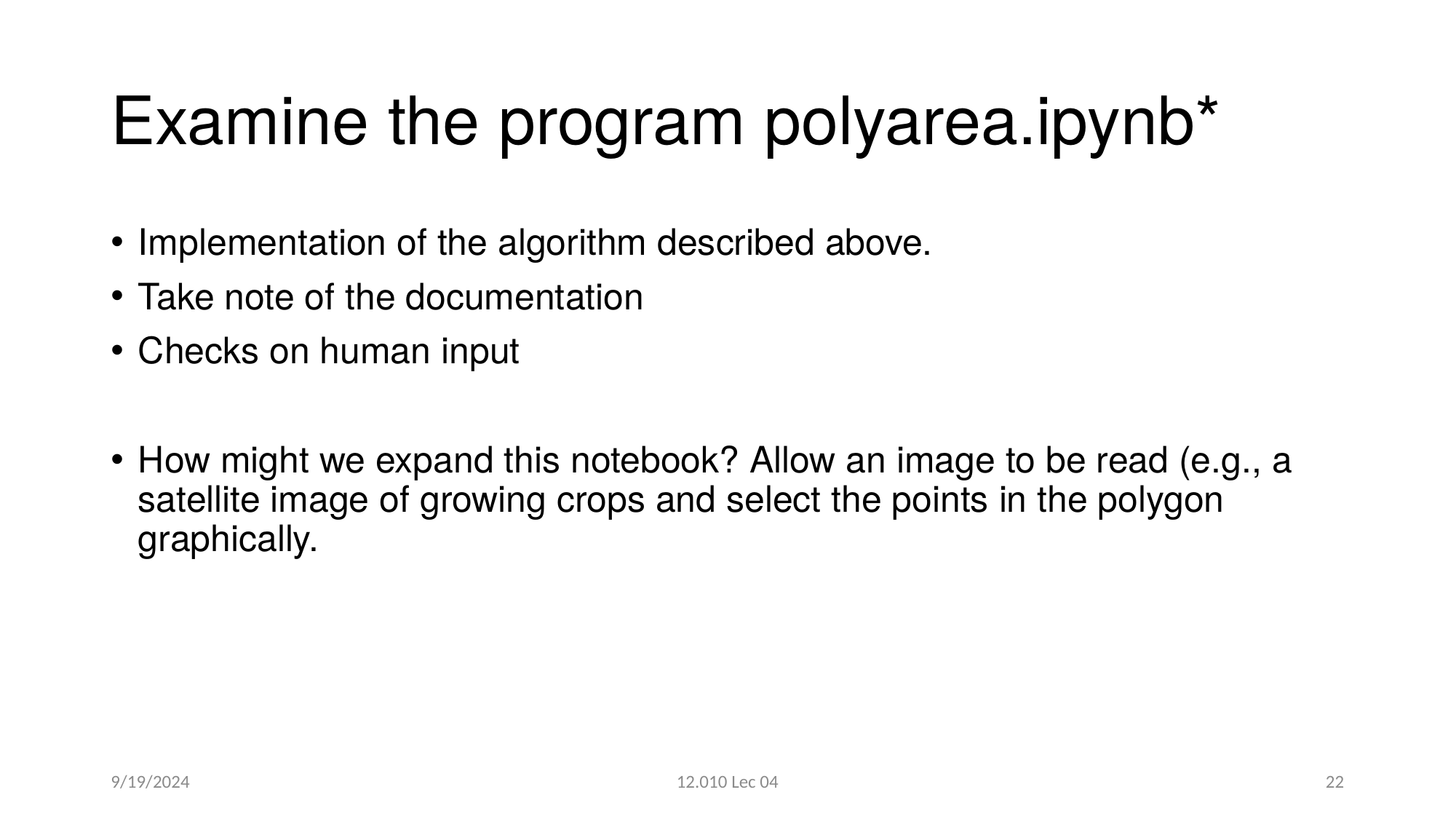

# Examine the program polyarea.ipynb*
Implementation of the algorithm described above.
Take note of the documentation
Checks on human input

How might we expand this notebook? Allow an image to be read (e.g., a satellite image of growing crops and select the points in the polygon graphically.
9/19/2024
12.010 Lec 04
22